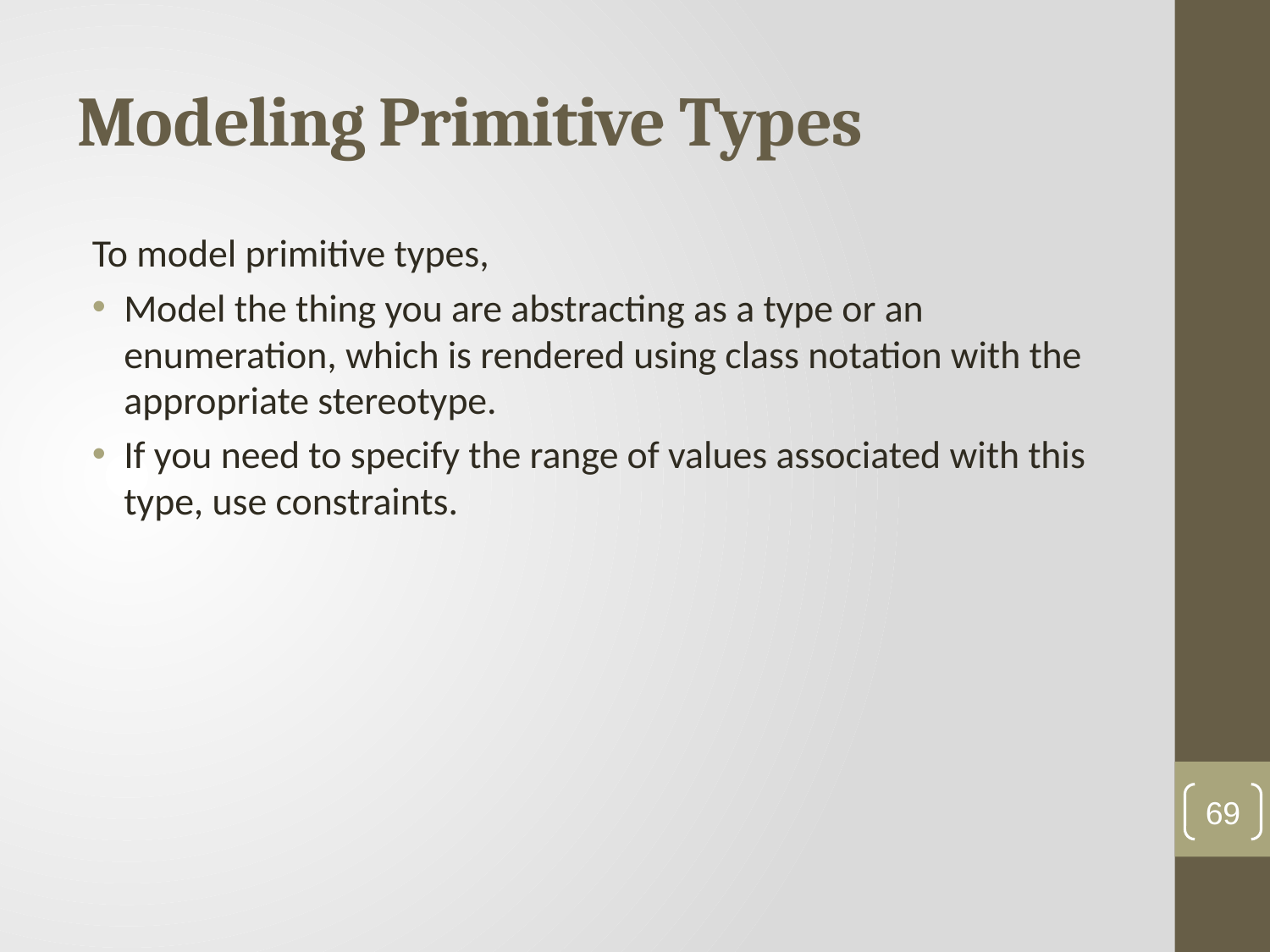

# Modeling Primitive Types
To model primitive types,
Model the thing you are abstracting as a type or an enumeration, which is rendered using class notation with the appropriate stereotype.
If you need to specify the range of values associated with this type, use constraints.

69